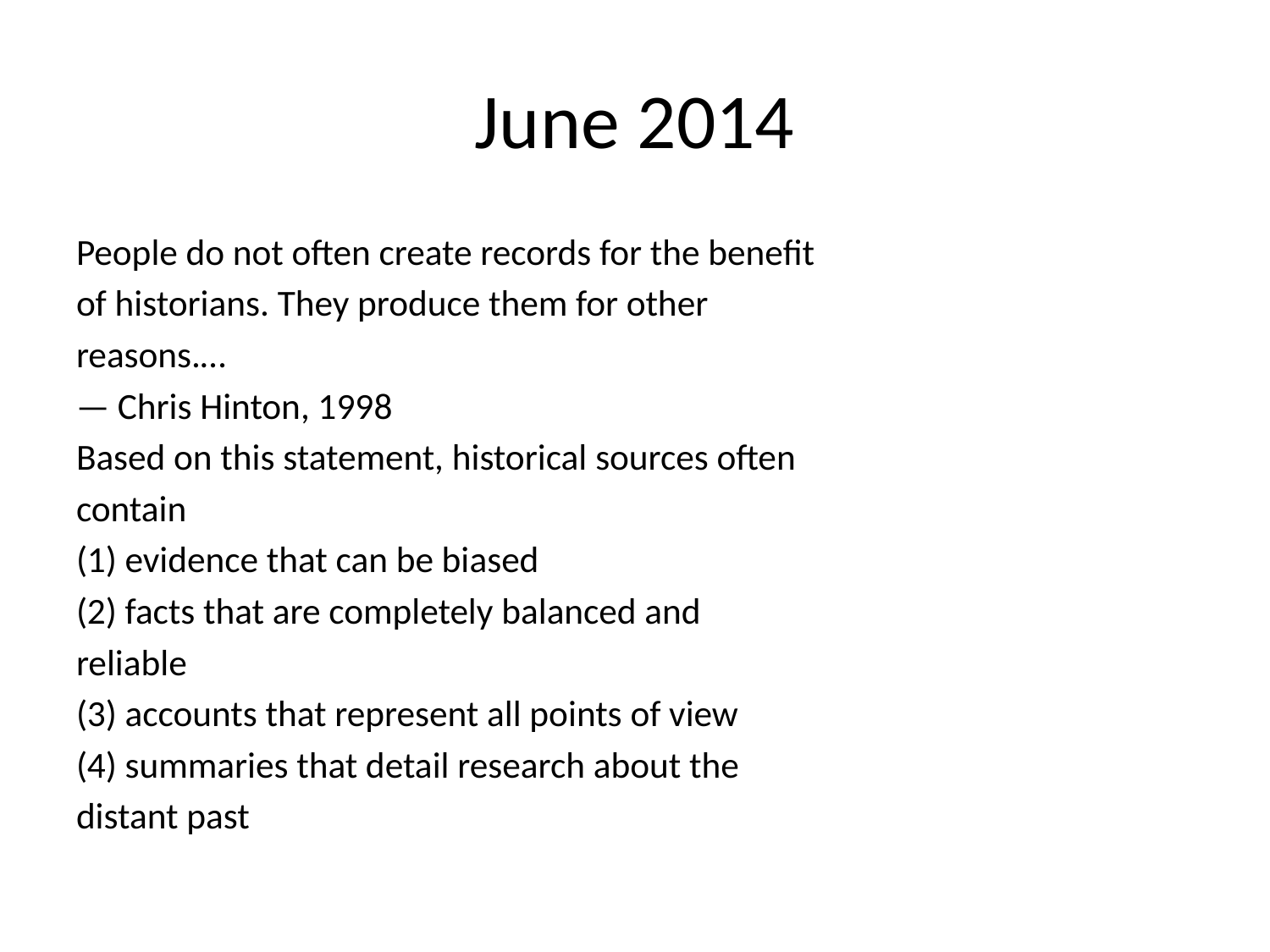

# June 2014
People do not often create records for the benefit
of historians. They produce them for other
reasons.…
— Chris Hinton, 1998
Based on this statement, historical sources often
contain
(1) evidence that can be biased
(2) facts that are completely balanced and
reliable
(3) accounts that represent all points of view
(4) summaries that detail research about the
distant past